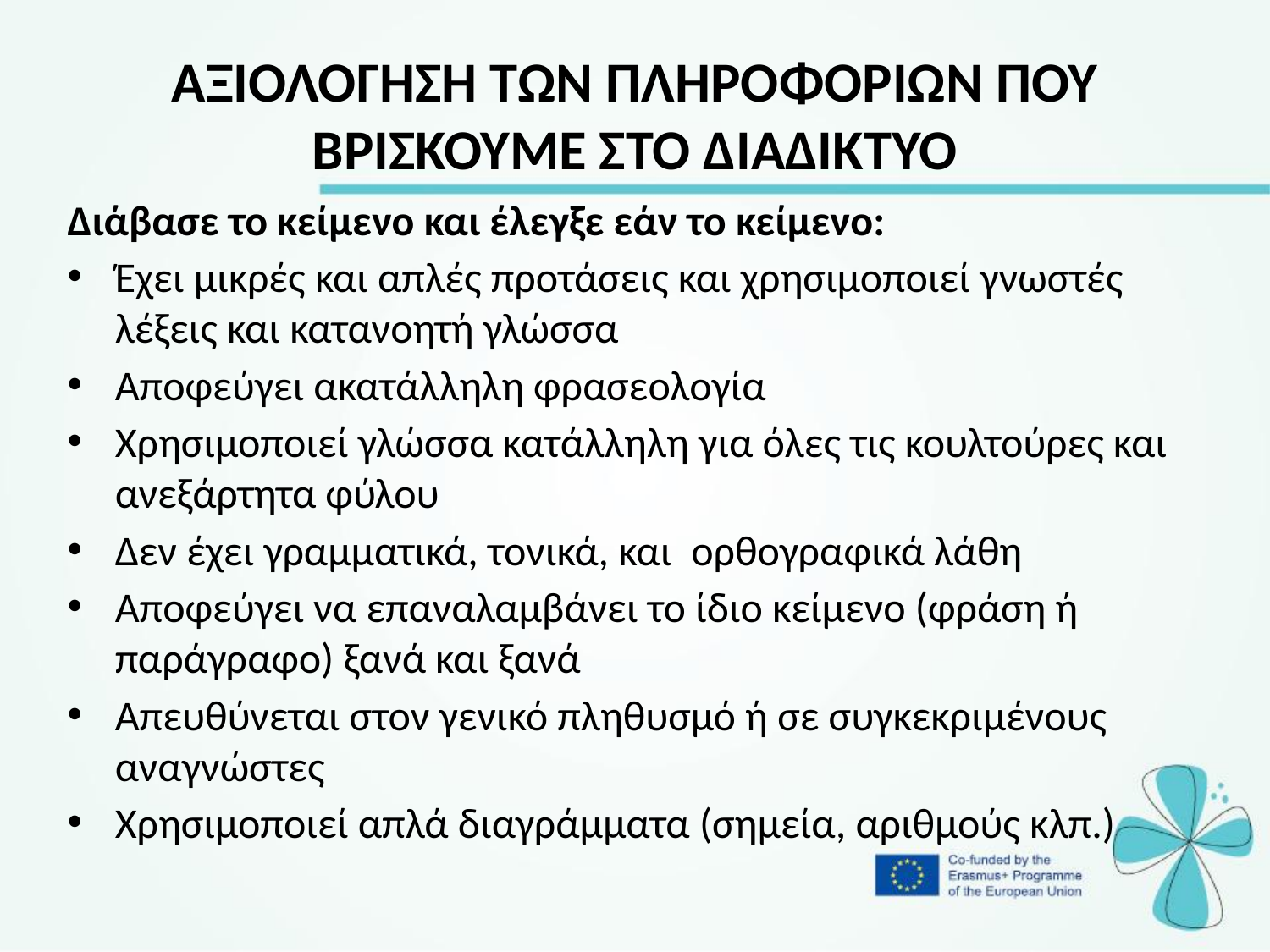

# ΑΞΙΟΛΟΓΗΣΗ ΤΩΝ ΠΛΗΡΟΦΟΡΙΩΝ ΠΟΥ ΒΡΙΣΚΟΥΜΕ ΣΤΟ ΔΙΑΔΙΚΤΥΟ
Διάβασε το κείμενο και έλεγξε εάν το κείμενο:
Έχει μικρές και απλές προτάσεις και χρησιμοποιεί γνωστές λέξεις και κατανοητή γλώσσα
Αποφεύγει ακατάλληλη φρασεολογία
Χρησιμοποιεί γλώσσα κατάλληλη για όλες τις κουλτούρες και ανεξάρτητα φύλου
Δεν έχει γραμματικά, τονικά, και  ορθογραφικά λάθη
Αποφεύγει να επαναλαμβάνει το ίδιο κείμενο (φράση ή παράγραφο) ξανά και ξανά
Απευθύνεται στον γενικό πληθυσμό ή σε συγκεκριμένους αναγνώστες
Χρησιμοποιεί απλά διαγράμματα (σημεία, αριθμούς κλπ.)